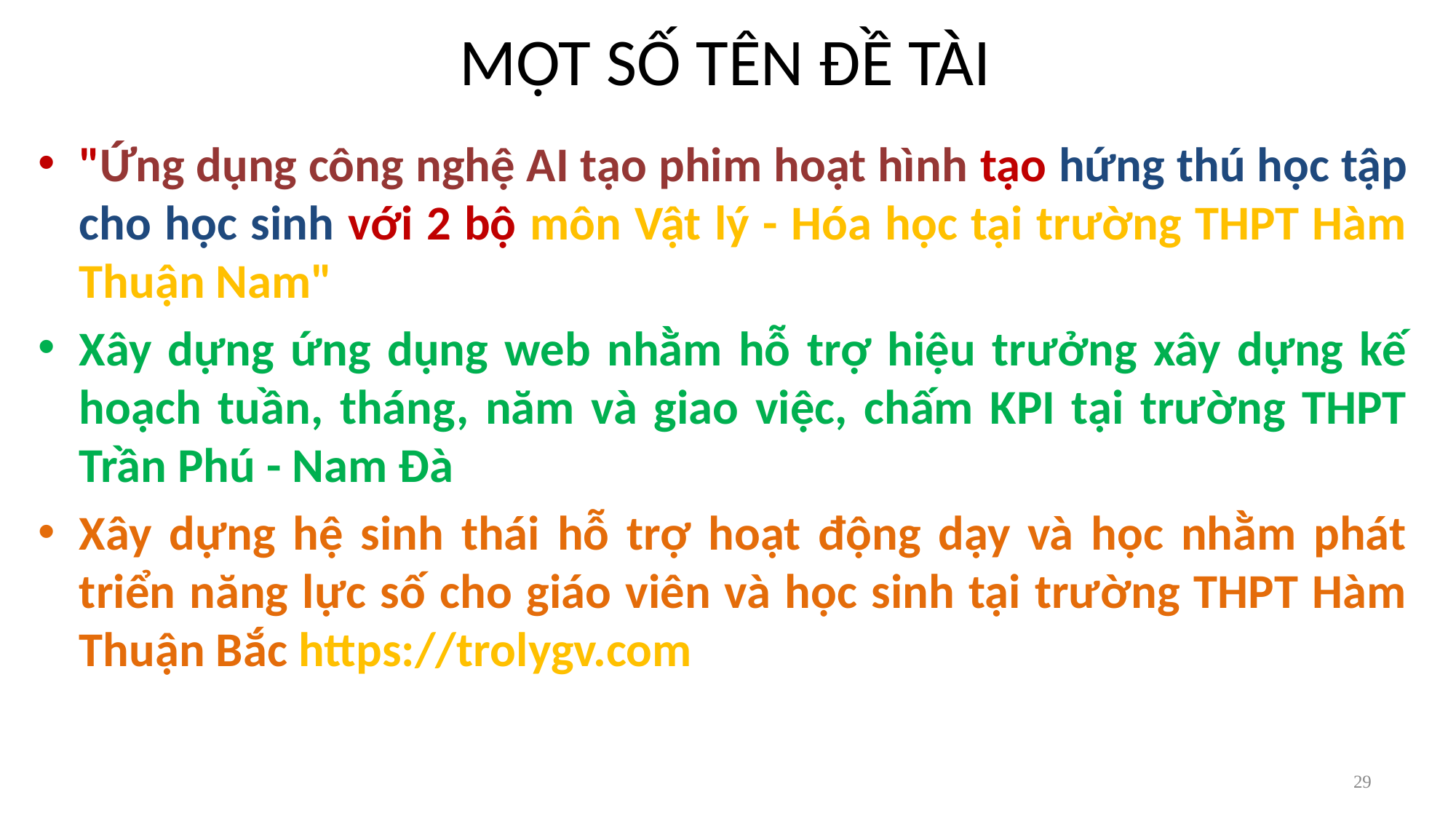

# MỘT SỐ TÊN ĐỀ TÀI
"Ứng dụng công nghệ AI tạo phim hoạt hình tạo hứng thú học tập cho học sinh với 2 bộ môn Vật lý - Hóa học tại trường THPT Hàm Thuận Nam"
Xây dựng ứng dụng web nhằm hỗ trợ hiệu trưởng xây dựng kế hoạch tuần, tháng, năm và giao việc, chấm KPI tại trường THPT Trần Phú - Nam Đà
Xây dựng hệ sinh thái hỗ trợ hoạt động dạy và học nhằm phát triển năng lực số cho giáo viên và học sinh tại trường THPT Hàm Thuận Bắc https://trolygv.com
29